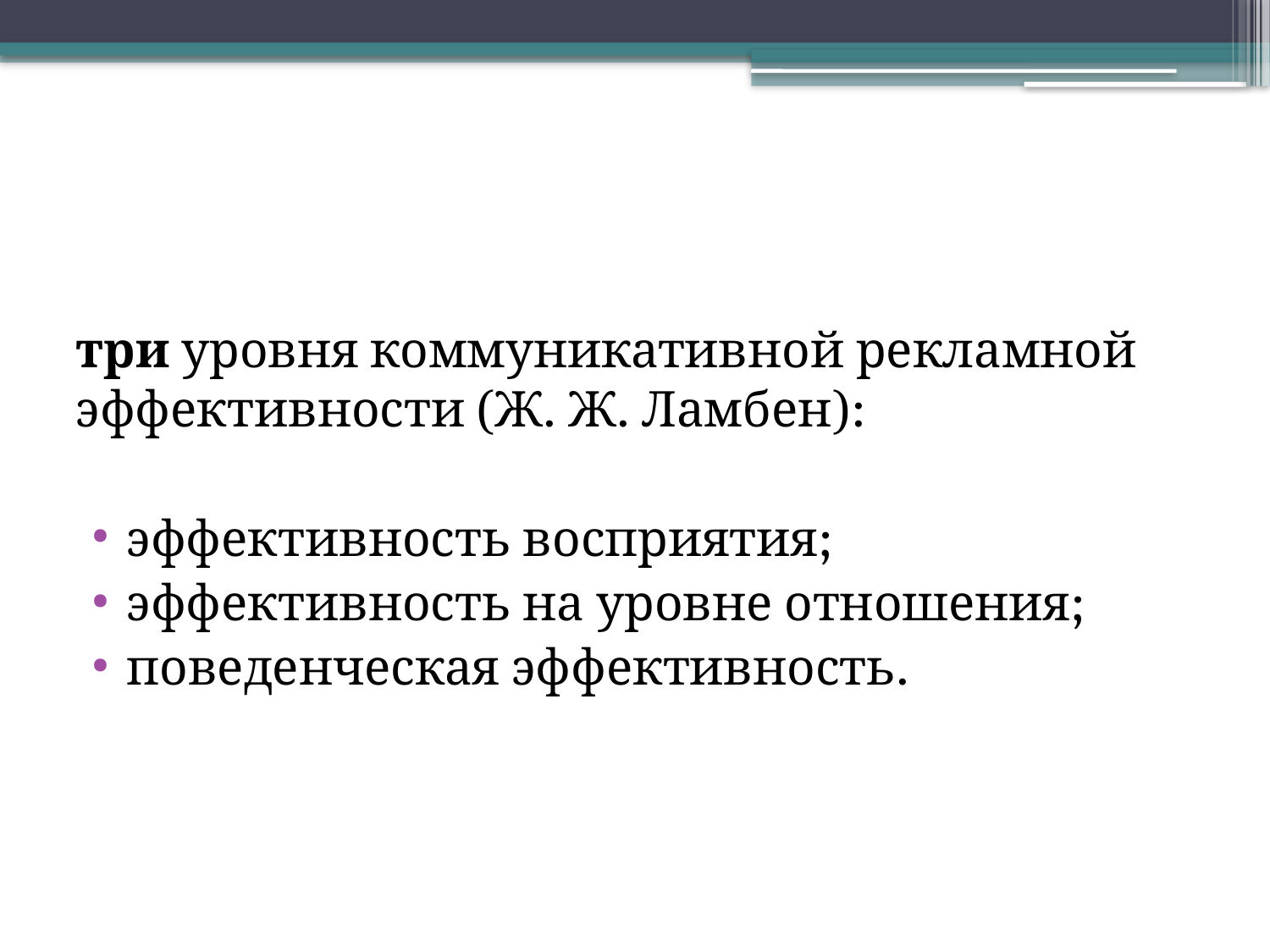

три уровня коммуникативной рекламной эффективности (Ж. Ж. Ламбен):

эффективность восприятия;
эффективность на уровне отношения;
поведенческая эффективность.